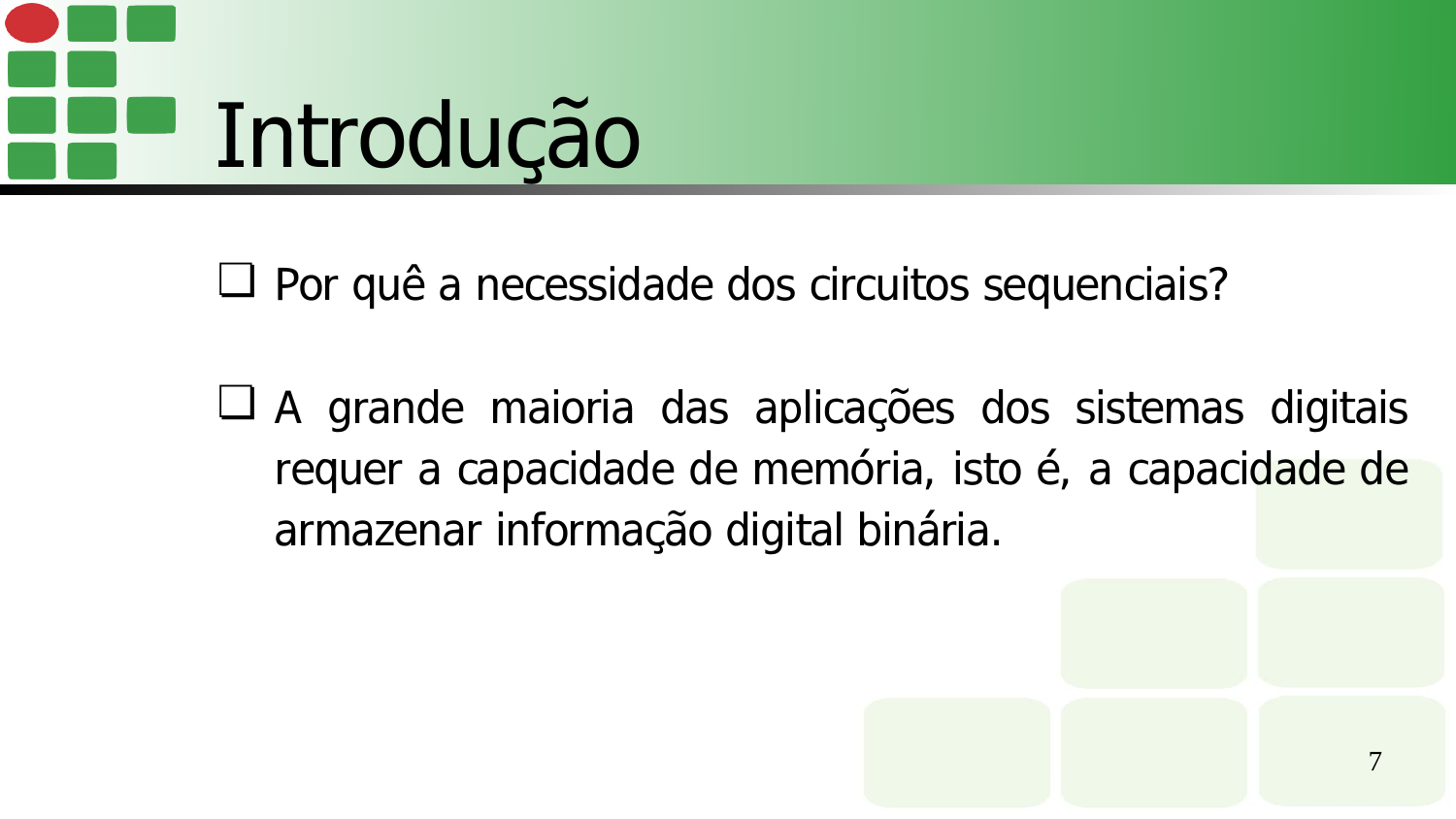

Introdução
Por quê a necessidade dos circuitos sequenciais?

A grande maioria das aplicações dos sistemas digitais requer a capacidade de memória, isto é, a capacidade de armazenar informação digital binária.

7